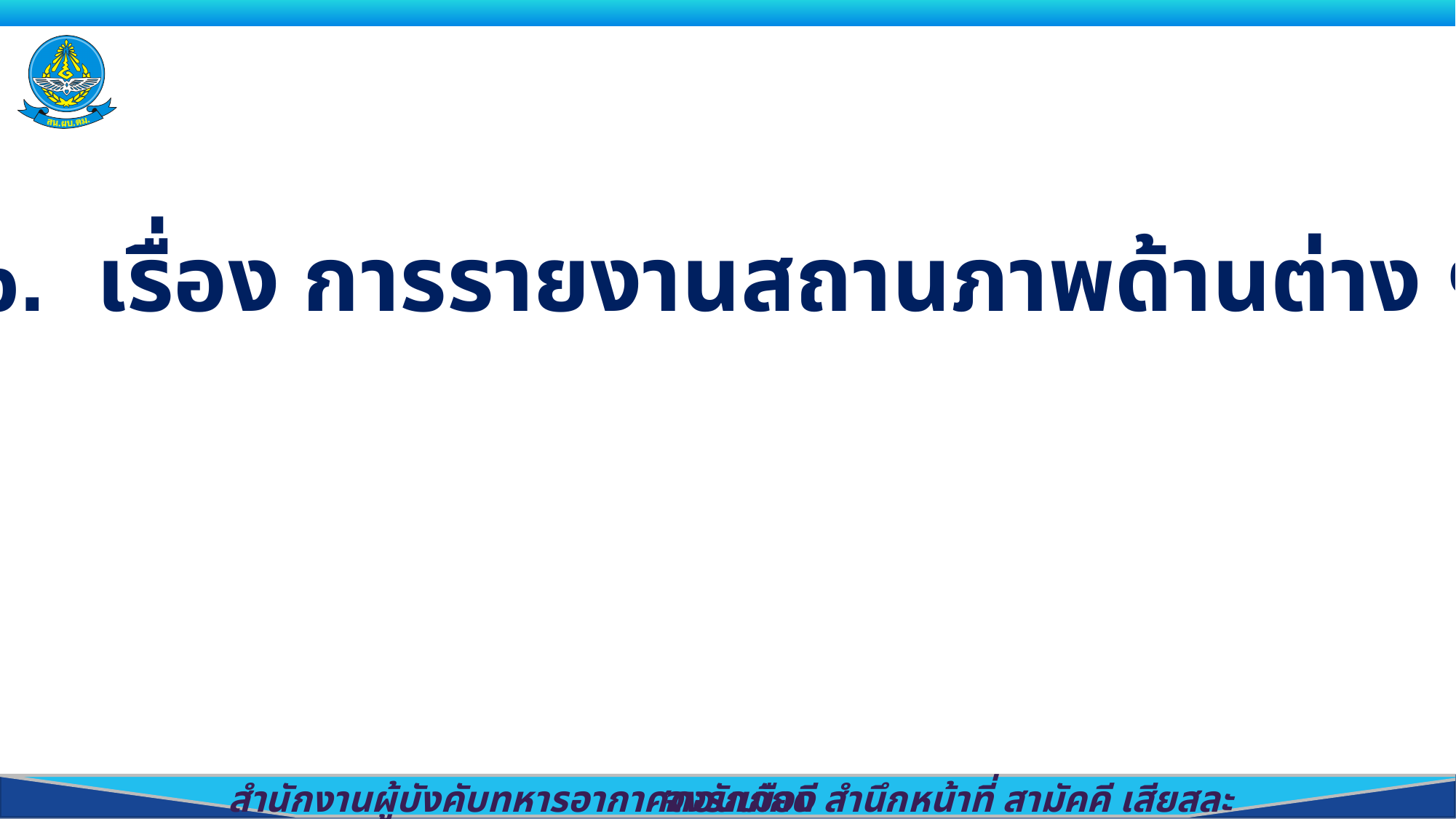

๖.  เรื่อง การรายงานสถานภาพด้านต่าง ๆ